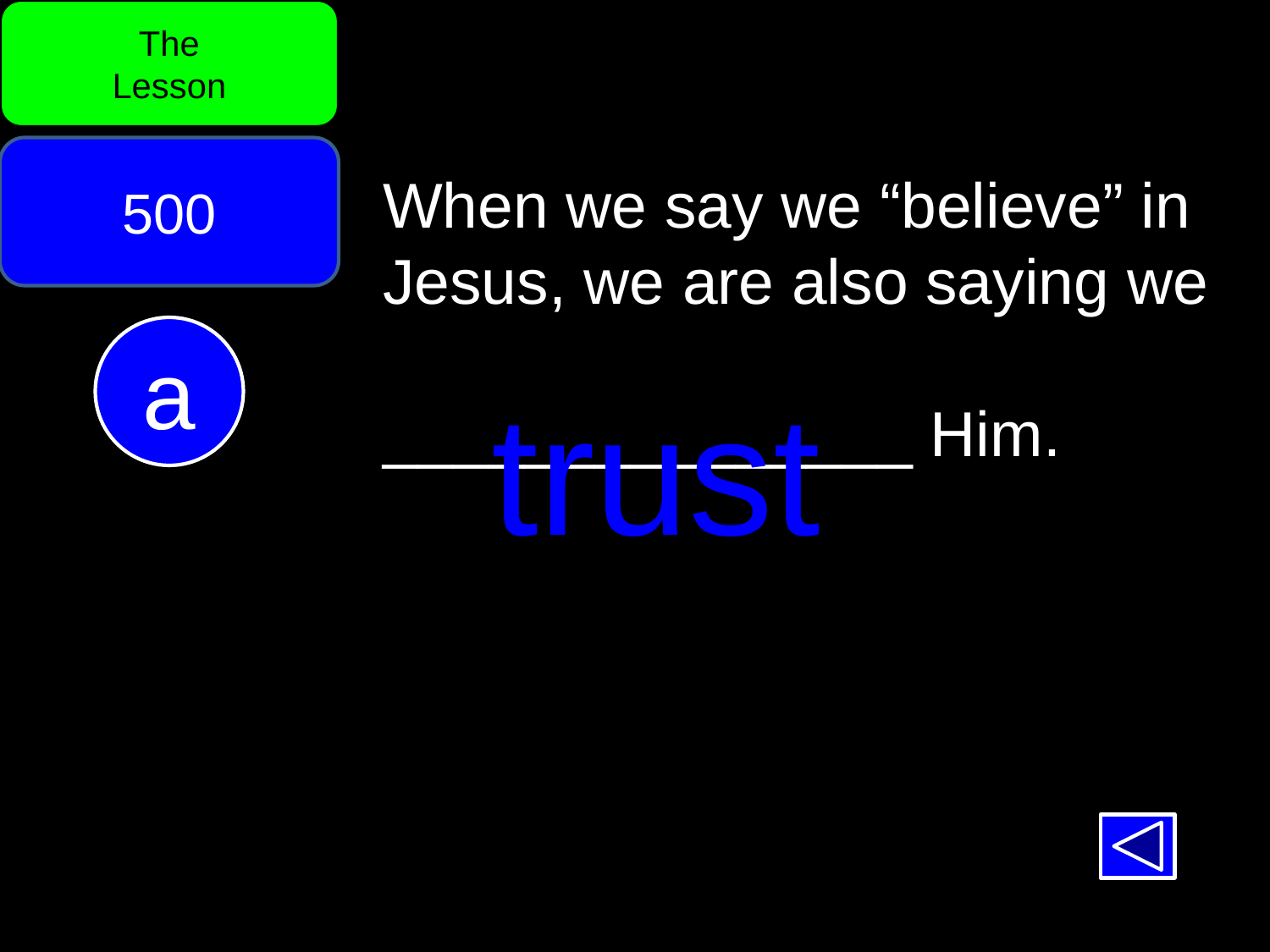

The
Lesson
500
When we say we “believe” in Jesus, we are also saying we

_______________ Him.
a
trust